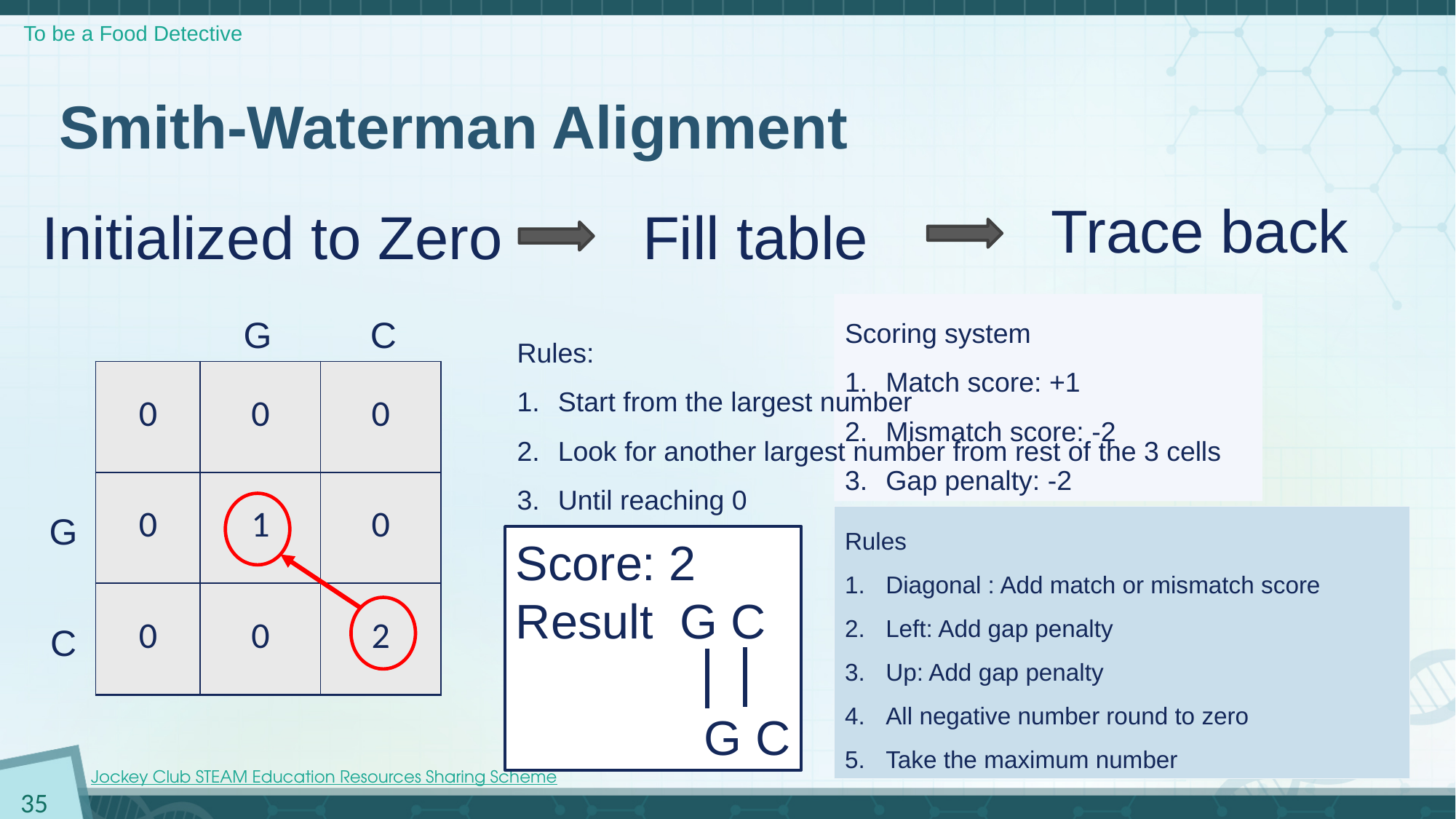

# Smith-Waterman Alignment
Trace back
Initialized to Zero
Fill table

Scoring system
Match score: +1
Mismatch score: -2
Gap penalty: -2
G
C
Rules:
Start from the largest number
Look for another largest number from rest of the 3 cells
Until reaching 0
| 0 | 0 | 0 |
| --- | --- | --- |
| 0 | 1 | 0 |
| 0 | 0 | 2 |
|  |  |  |
| --- | --- | --- |
|  |  |  |
|  |  |  |
| 0 | 0 | 0 |
| --- | --- | --- |
| 0 |  |  |
| 0 |  |  |

G
Rules
Diagonal : Add match or mismatch score
Left: Add gap penalty
Up: Add gap penalty
All negative number round to zero
Take the maximum number
Score: 2
Result  G C

              G C

C
35